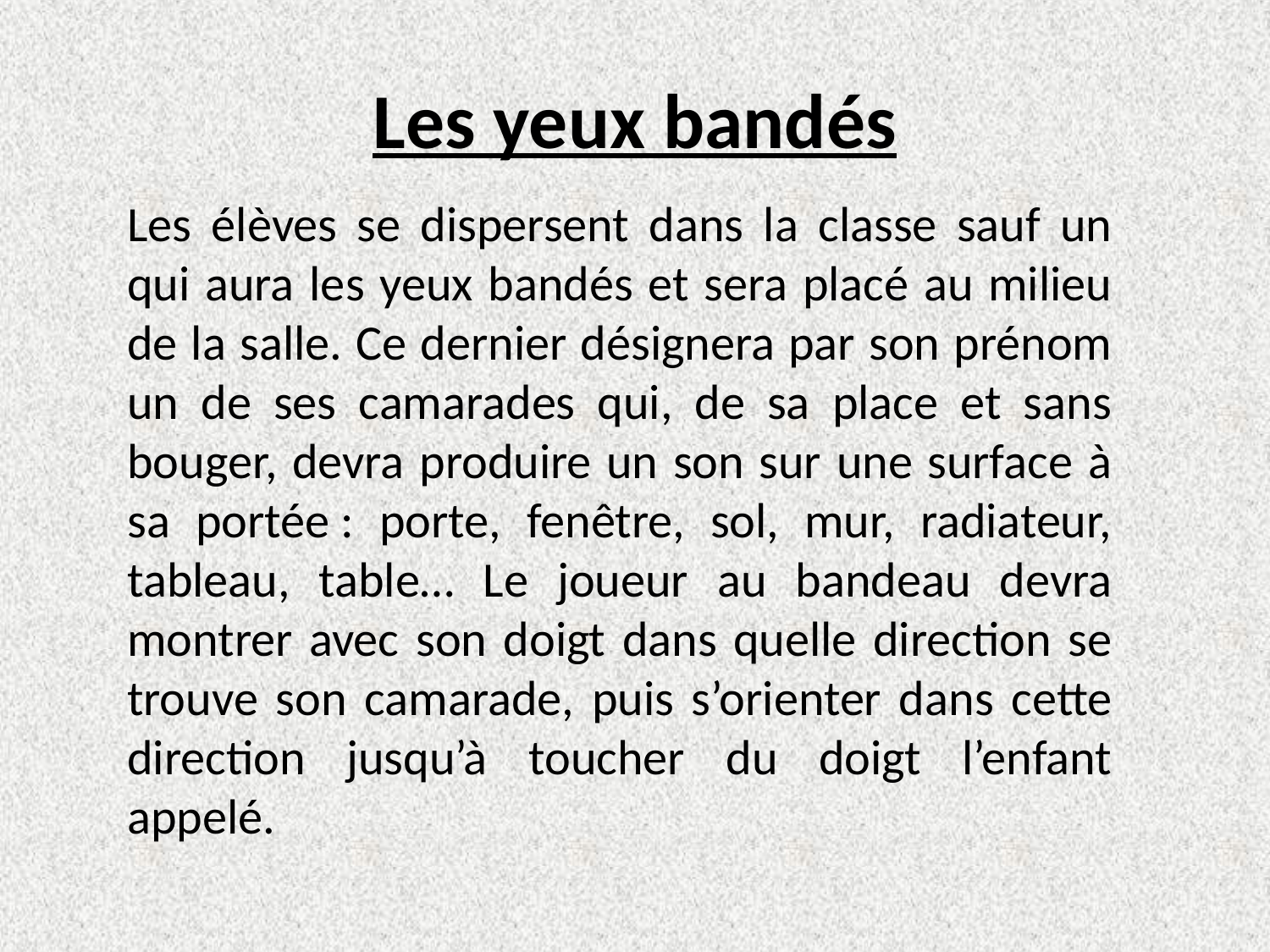

# Les yeux bandés
Les élèves se dispersent dans la classe sauf un qui aura les yeux bandés et sera placé au milieu de la salle. Ce dernier désignera par son prénom un de ses camarades qui, de sa place et sans bouger, devra produire un son sur une surface à sa portée : porte, fenêtre, sol, mur, radiateur, tableau, table… Le joueur au bandeau devra montrer avec son doigt dans quelle direction se trouve son camarade, puis s’orienter dans cette direction jusqu’à toucher du doigt l’enfant appelé.